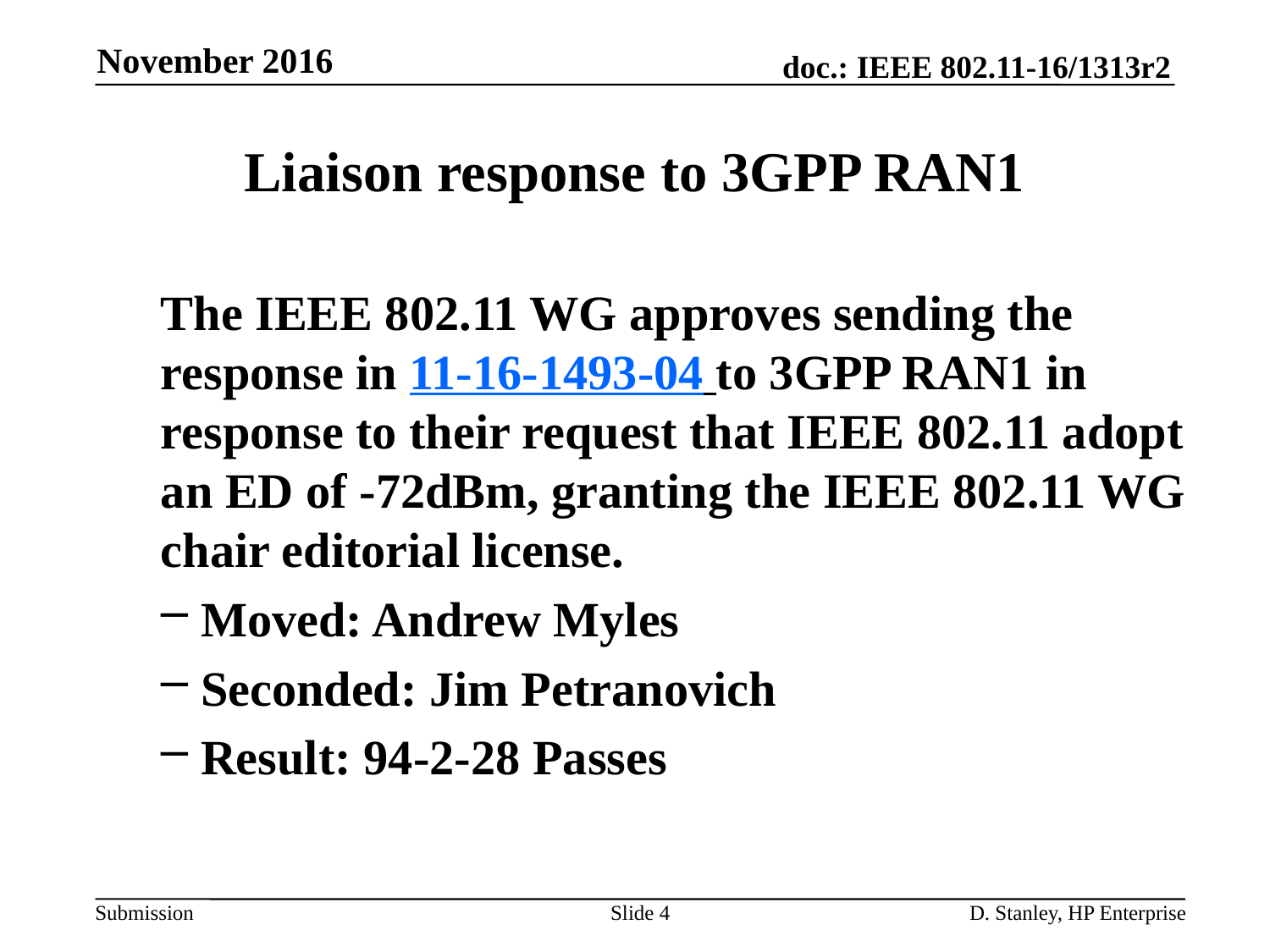

November 2016
# Liaison response to 3GPP RAN1
The IEEE 802.11 WG approves sending the response in 11-16-1493-04 to 3GPP RAN1 in response to their request that IEEE 802.11 adopt an ED of -72dBm, granting the IEEE 802.11 WG chair editorial license.
Moved: Andrew Myles
Seconded: Jim Petranovich
Result: 94-2-28 Passes

Slide 4
D. Stanley, HP Enterprise